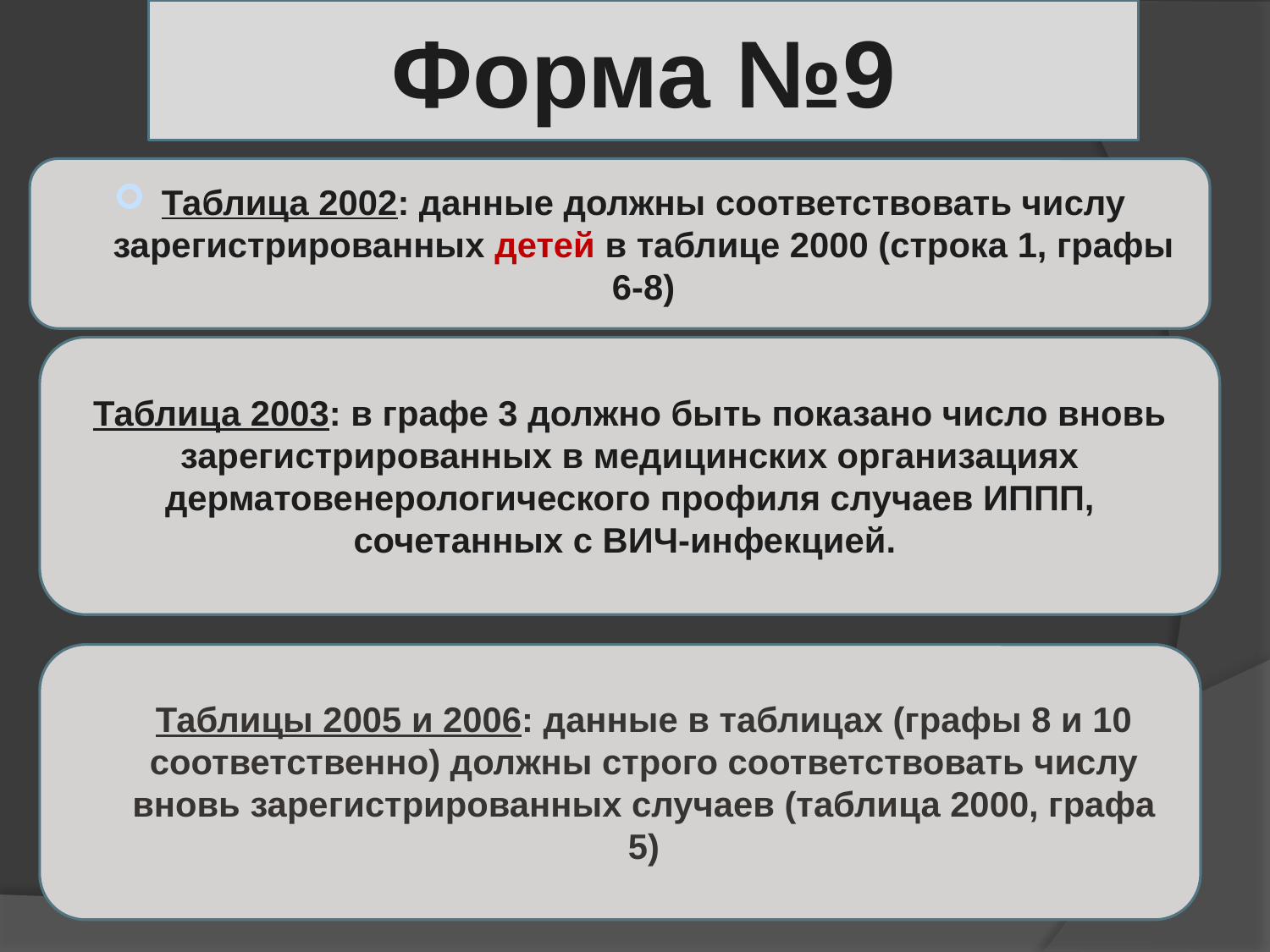

# Форма №9
Таблица 2002: данные должны соответствовать числу зарегистрированных детей в таблице 2000 (строка 1, графы 6-8)
Таблица 2003: в графе 3 должно быть показано число вновь зарегистрированных в медицинских организациях дерматовенерологического профиля случаев ИППП, сочетанных с ВИЧ-инфекцией.
Таблицы 2005 и 2006: данные в таблицах (графы 8 и 10 соответственно) должны строго соответствовать числу вновь зарегистрированных случаев (таблица 2000, графа 5)